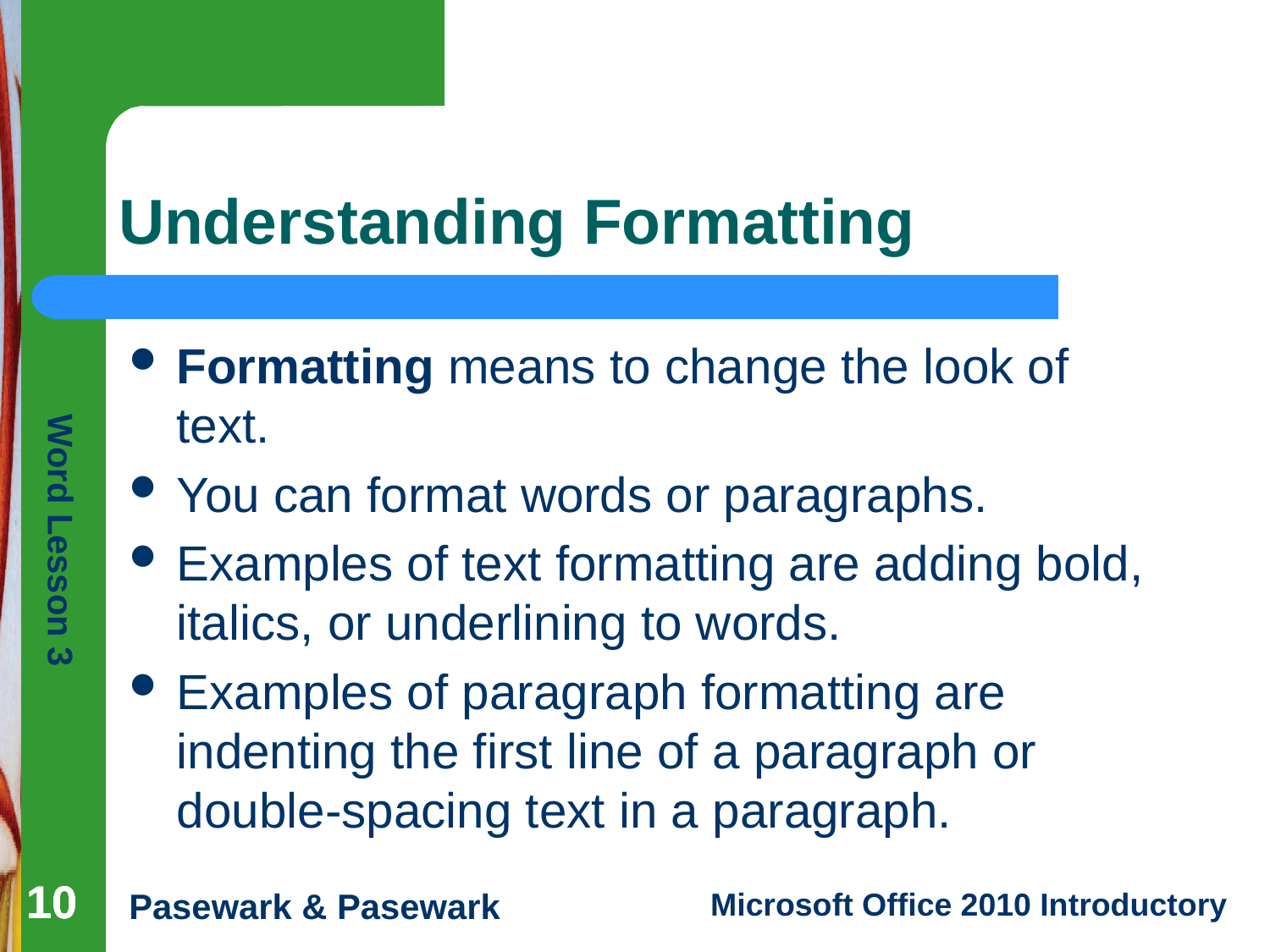

# Understanding Formatting
Formatting means to change the look of text.
You can format words or paragraphs.
Examples of text formatting are adding bold, italics, or underlining to words.
Examples of paragraph formatting are indenting the first line of a paragraph or double-spacing text in a paragraph.
10
10
10